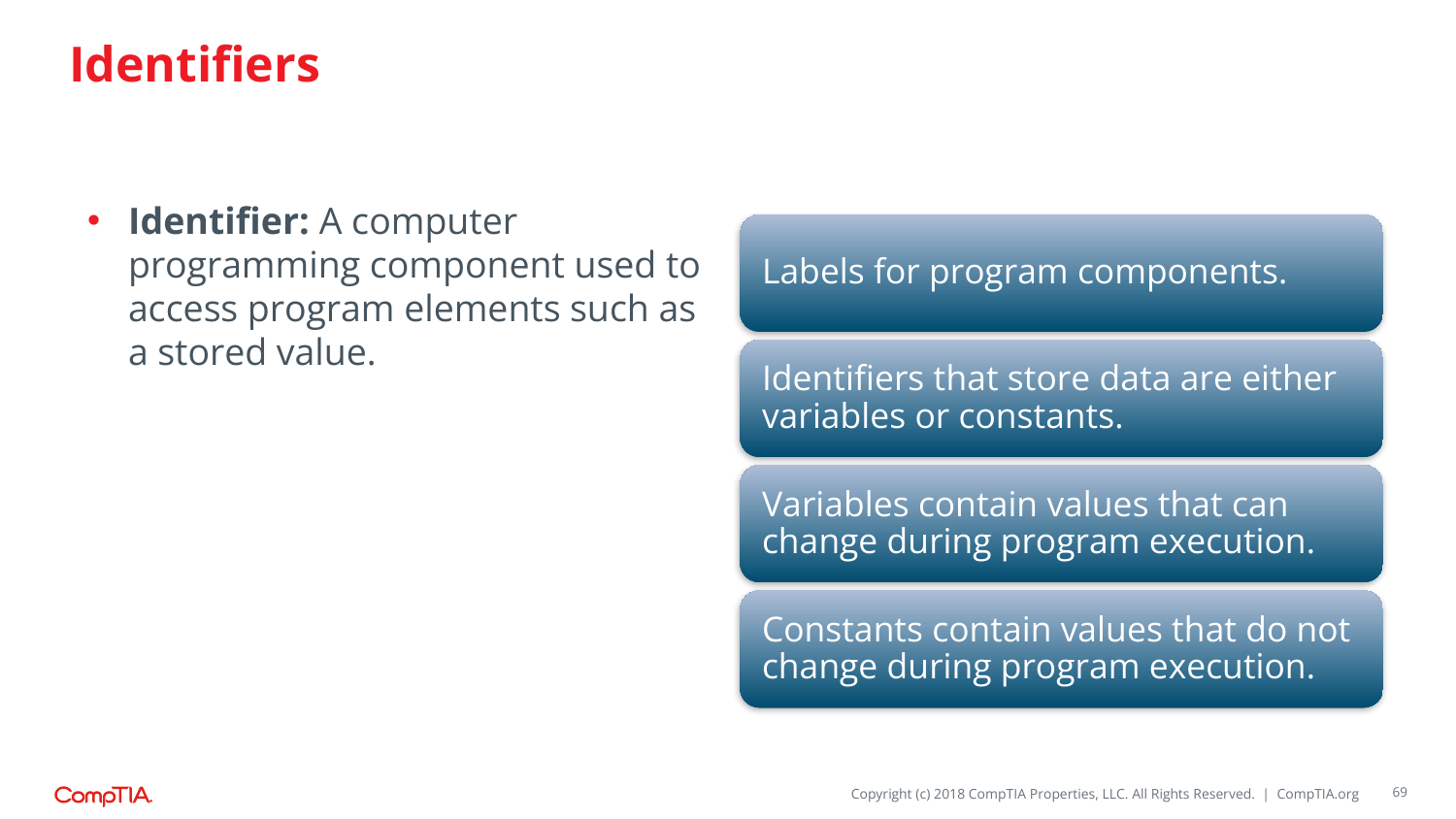

# Identifiers
Identifier: A computer programming component used to access program elements such as a stored value.

Labels for program components.
Identifiers that store data are either variables or constants.
Variables contain values that can change during program execution.
Constants contain values that do not change during program execution.
69